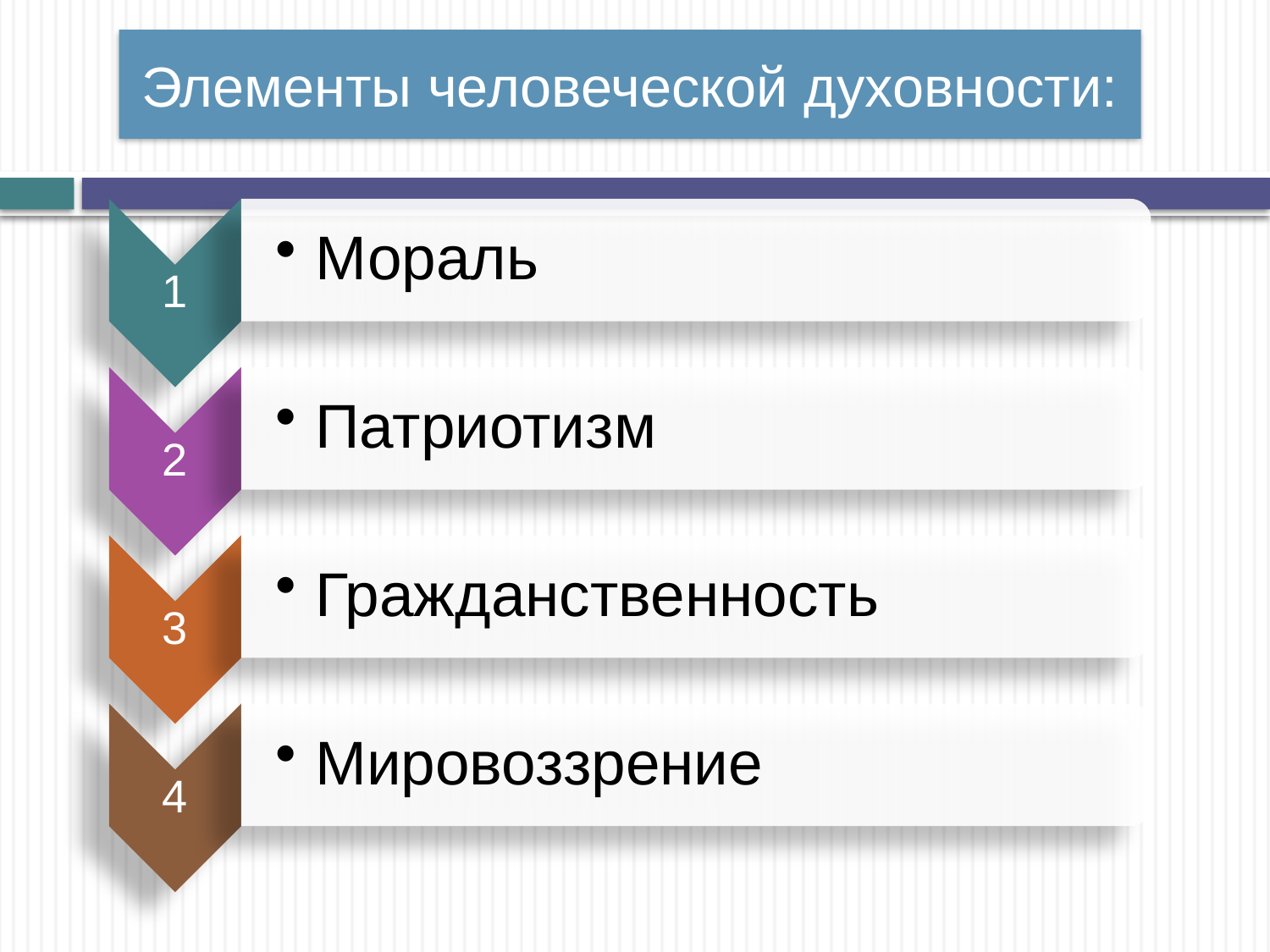

Элементы человеческой духовности:
1
Мораль
2
Патриотизм
3
Гражданственность
4
Мировоззрение